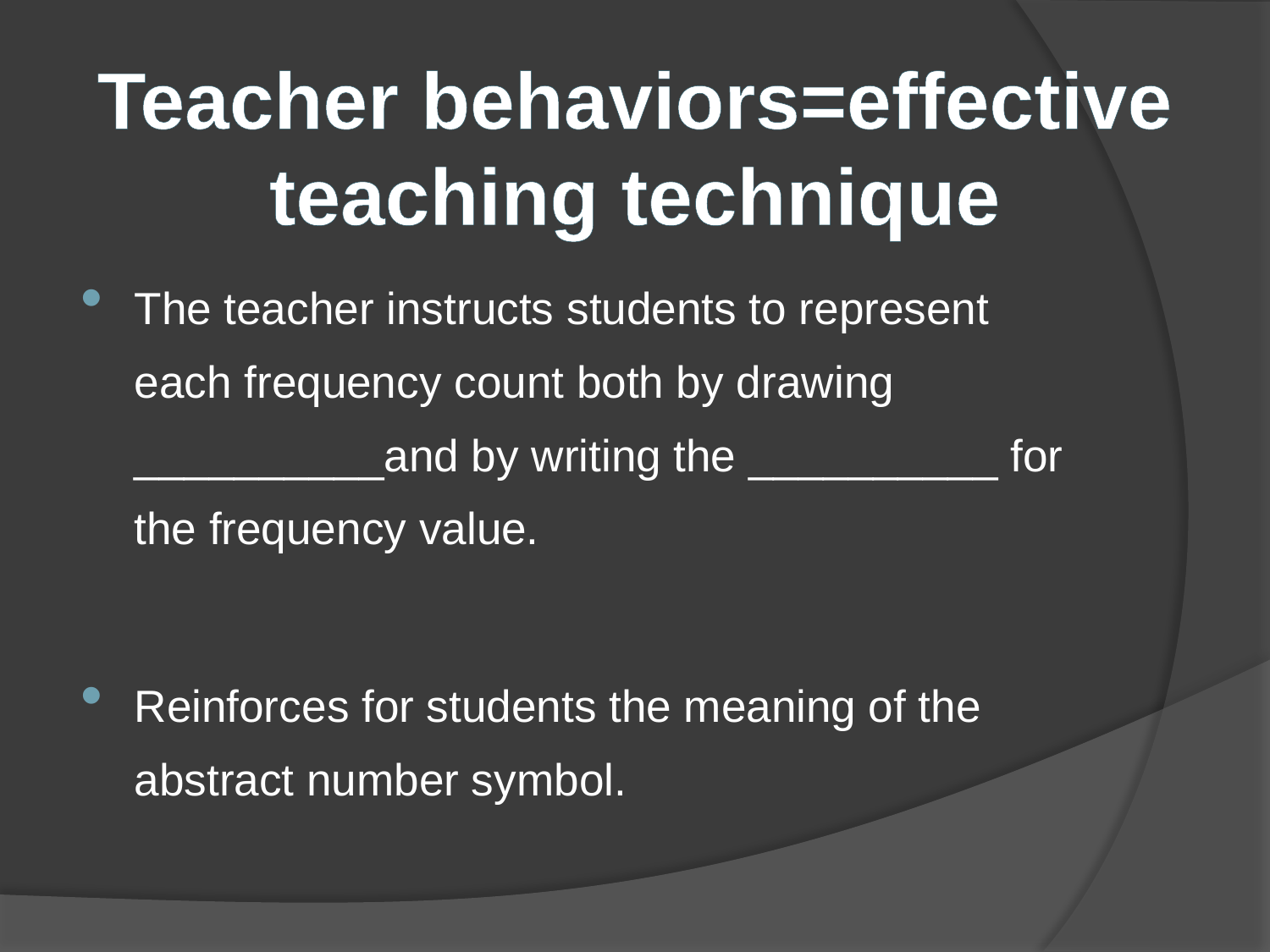

# Teacher behaviors=effective teaching technique
The teacher instructs students to represent each frequency count both by drawing __________and by writing the __________ for the frequency value.

Reinforces for students the meaning of the abstract number symbol.